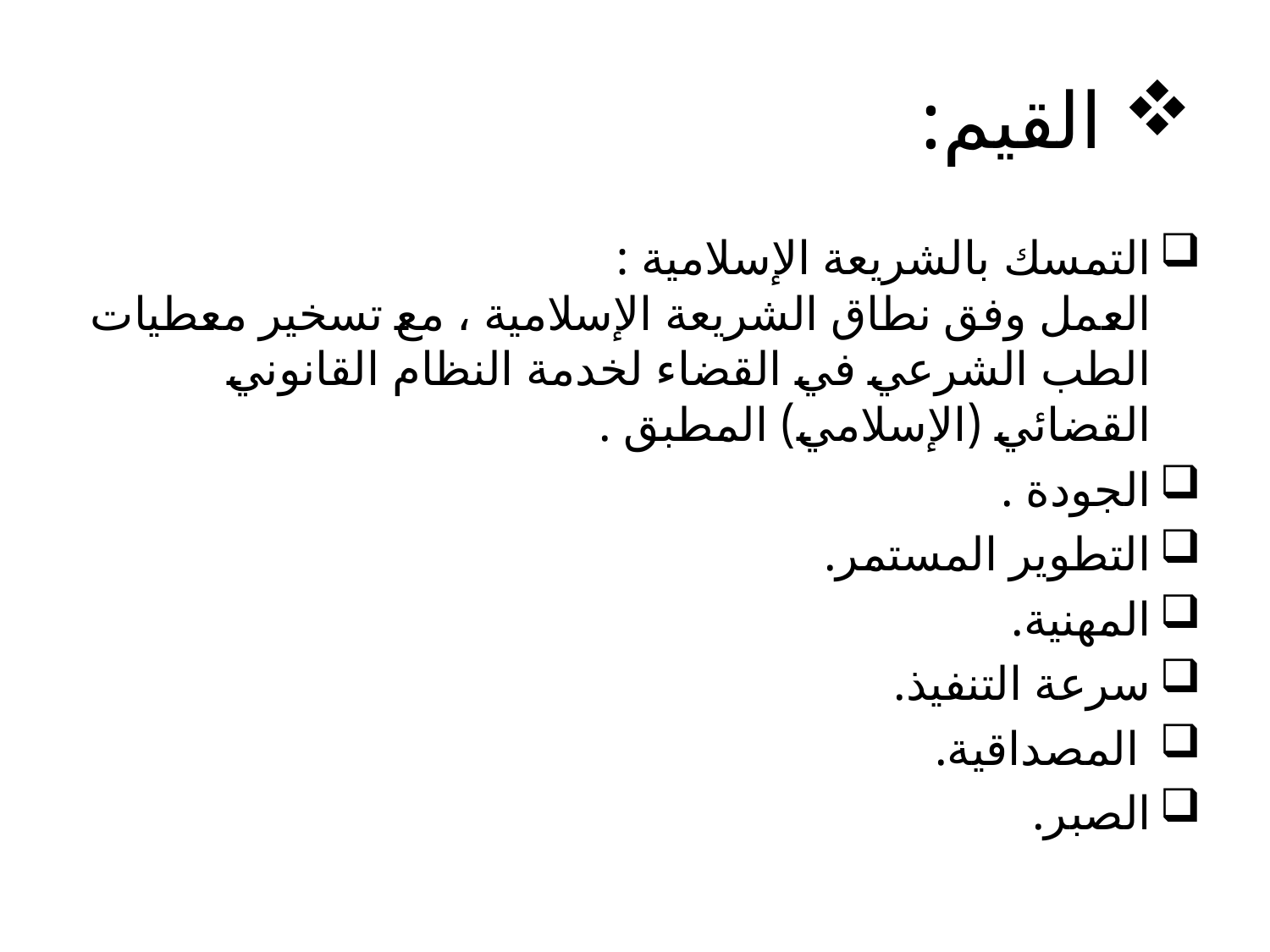

# القيم:
التمسك بالشريعة الإسلامية :
العمل وفق نطاق الشريعة الإسلامية ، مع تسخير معطيات الطب الشرعي في القضاء لخدمة النظام القانوني القضائي (الإسلامي) المطبق .
الجودة .
التطوير المستمر.
المهنية.
سرعة التنفيذ.
 المصداقية.
الصبر.